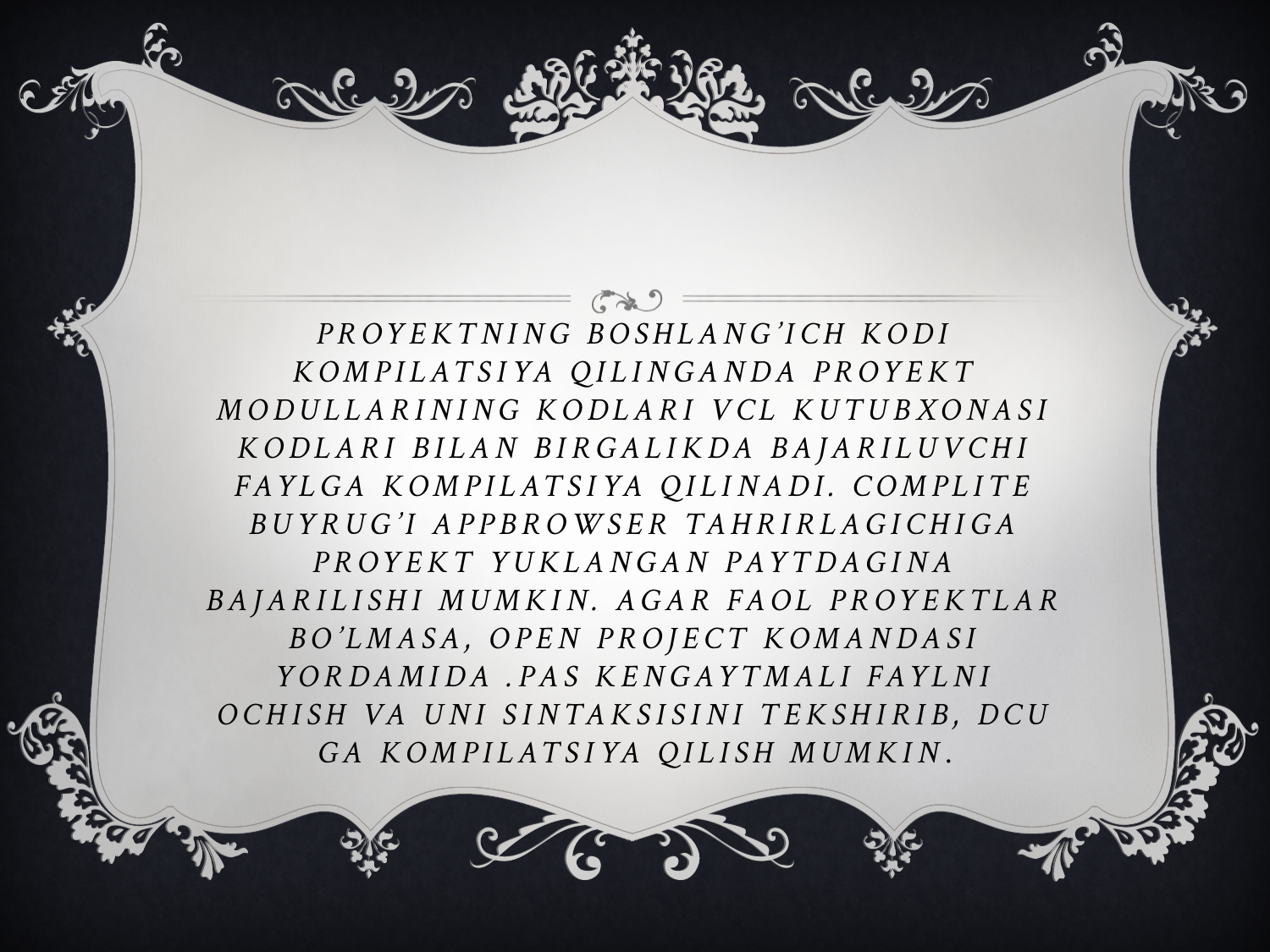

# Proyektning boshlang’ich kodi kompilatsiya qilinganda proyekt modullarining kodlari VCL kutubxonasi kodlari bilan birgalikda bajariluvchi faylga kompilatsiya qilinadi. Complite buyrug’i AppBrowser tahrirlagichiga proyekt yuklangan paytdagina bajarilishi mumkin. Agar faol proyektlar bo’lmasa, Open Project komandasi yordamida .PAS kengaytmali faylni ochish va uni sintaksisini tekshirib, DCU ga kompilatsiya qilish mumkin.